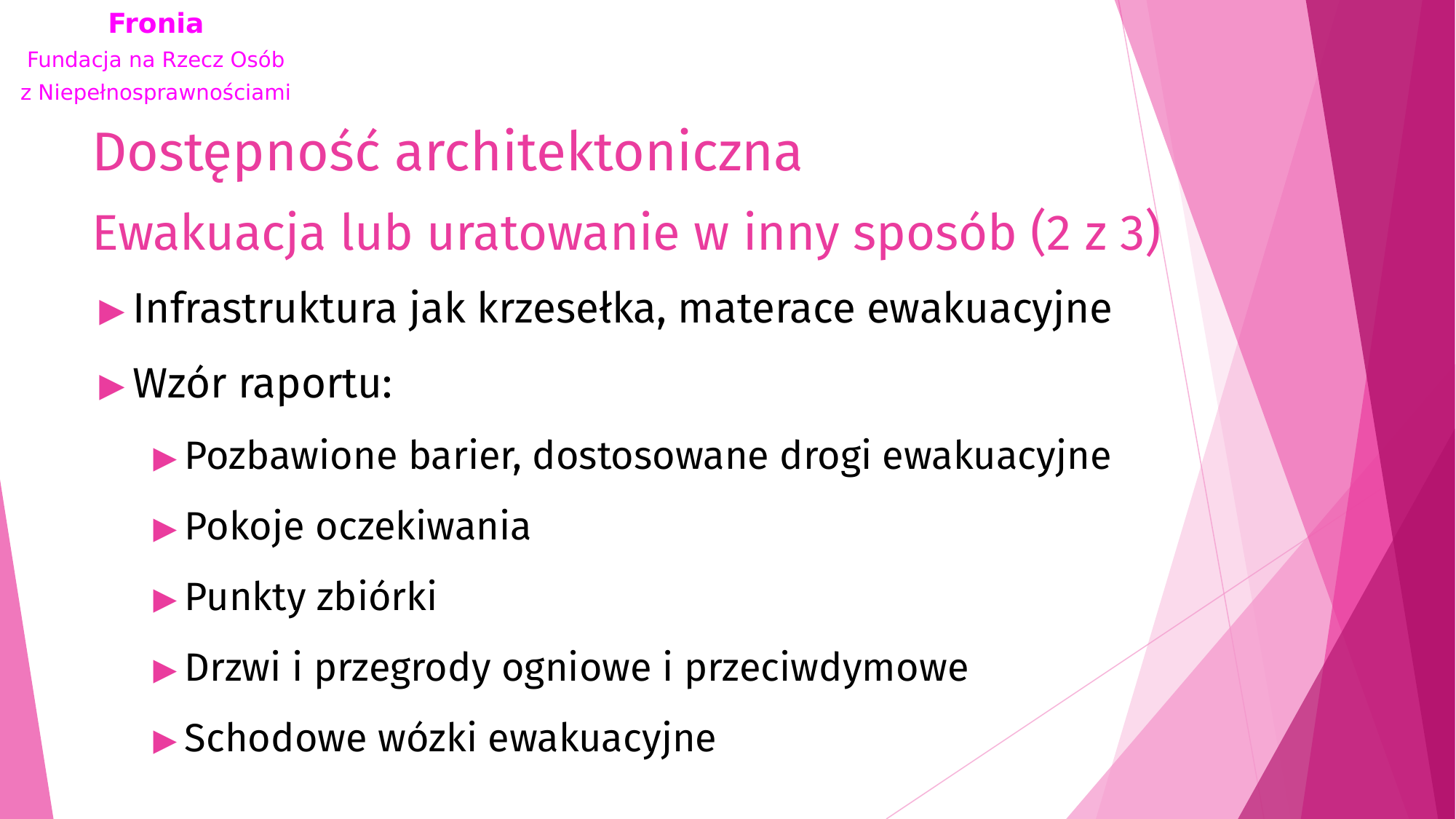

# Dostępność architektoniczna Ewakuacja lub uratowanie w inny sposób (2 z 3)
Infrastruktura jak krzesełka, materace ewakuacyjne
Wzór raportu:
Pozbawione barier, dostosowane drogi ewakuacyjne
Pokoje oczekiwania
Punkty zbiórki
Drzwi i przegrody ogniowe i przeciwdymowe
Schodowe wózki ewakuacyjne